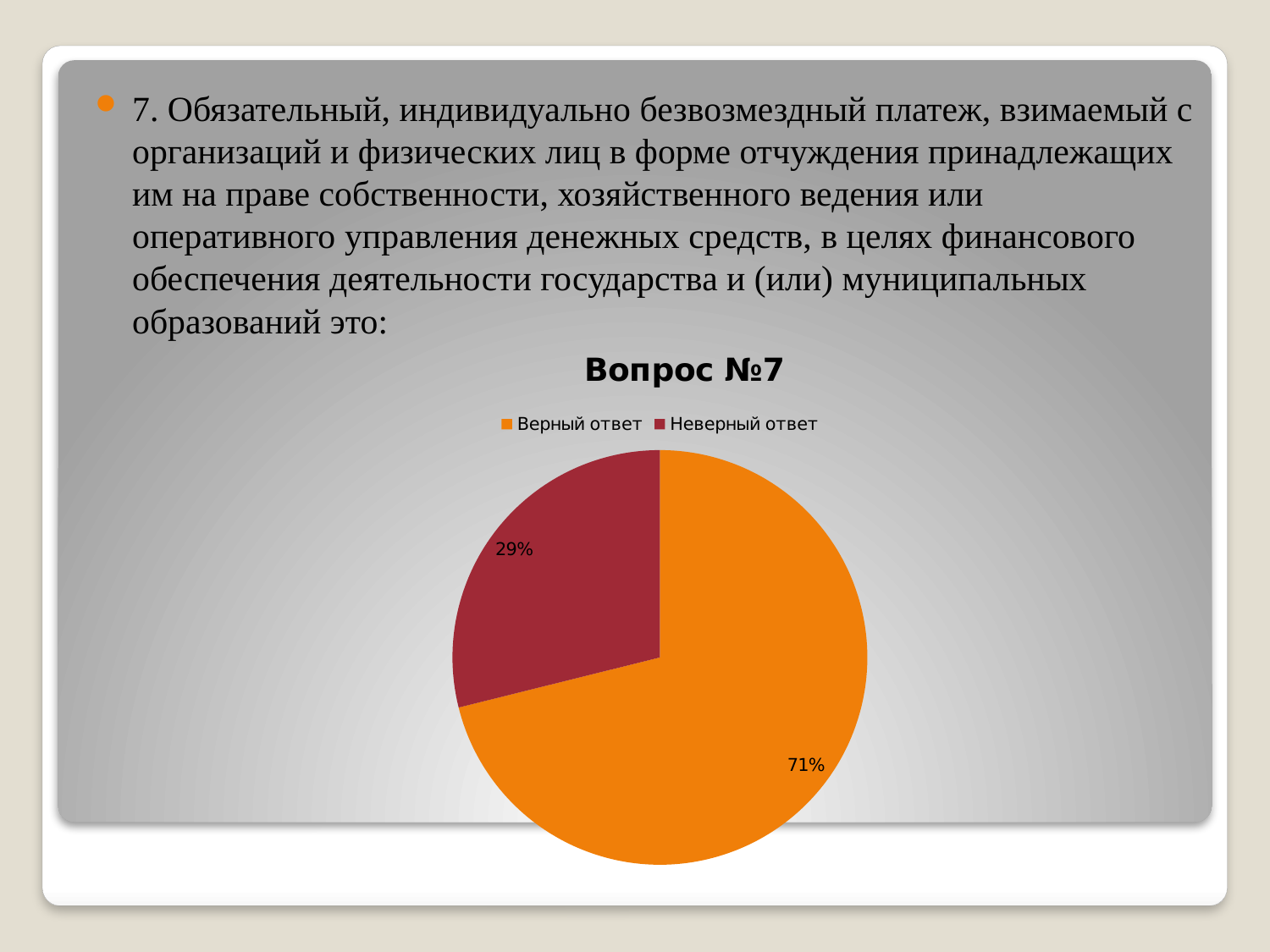

7. Обязательный, индивидуально без­возмездный платеж, взимаемый с организаций и физических лиц в форме отчуждения принад­лежащих им на праве собственности, хозяйст­венного ведения или оперативного управления денежных средств, в целях финансового обес­печения деятельности государства и (или) муни­ципальных образований это:

### Chart: Вопрос №7

| Category | Продажи |
|---|---|
| Верный ответ | 32.0 |
| Неверный ответ | 13.0 |
#